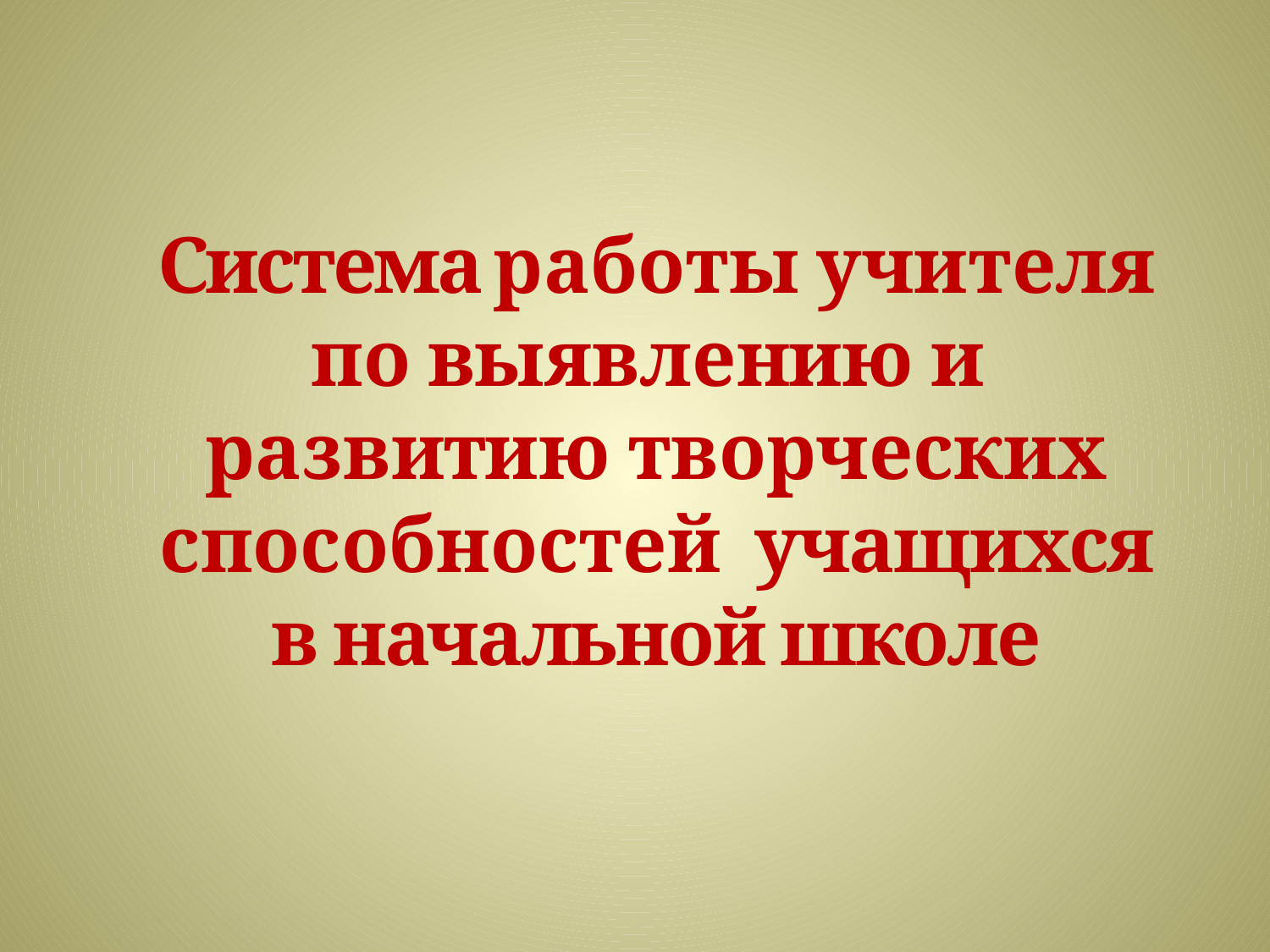

# Система работы учителя по выявлению и  развитию творческих способностей  учащихся в начальной школе